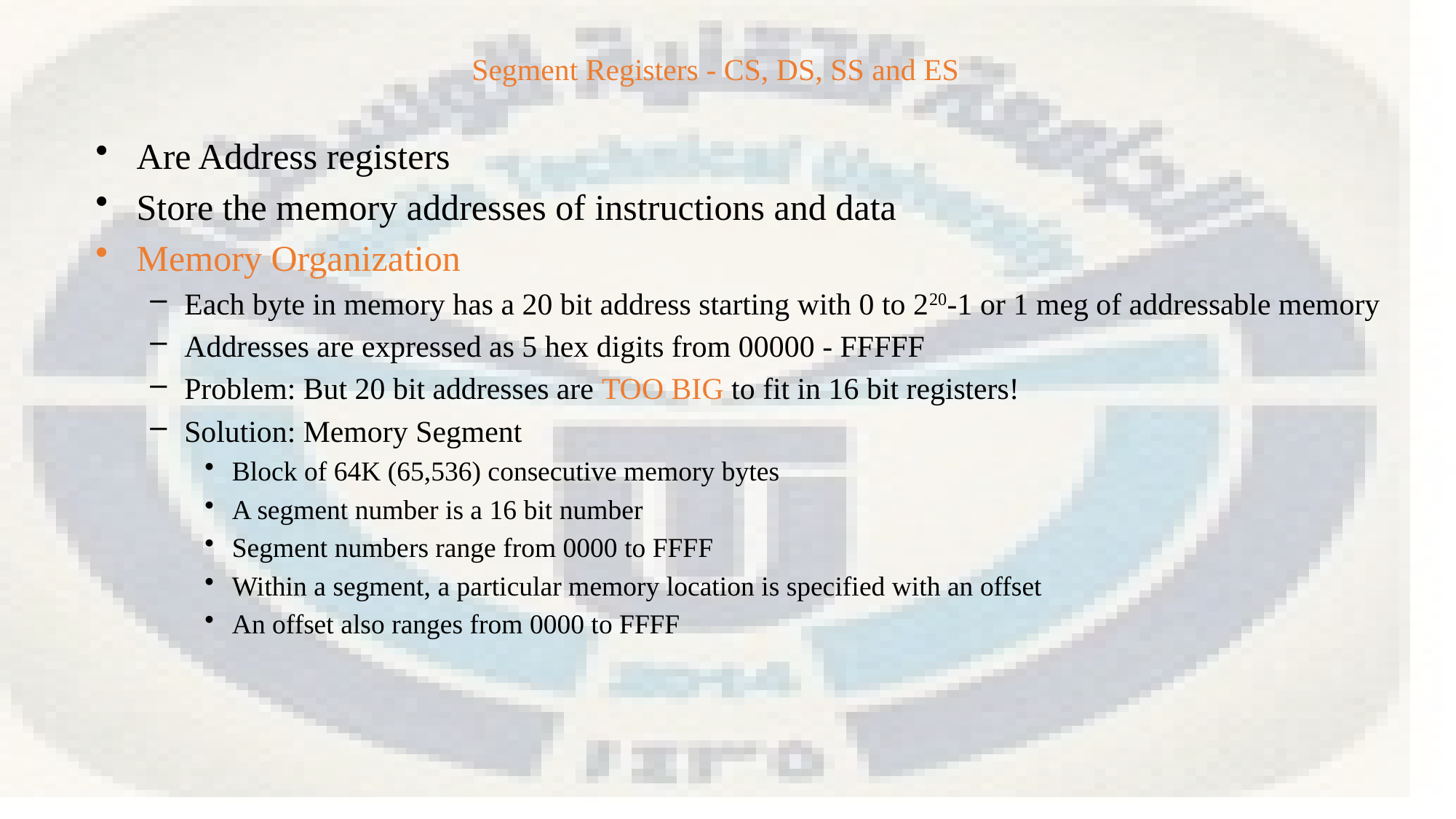

Segment Registers - CS, DS, SS and ES
Are Address registers
Store the memory addresses of instructions and data
Memory Organization
Each byte in memory has a 20 bit address starting with 0 to 220-1 or 1 meg of addressable memory
Addresses are expressed as 5 hex digits from 00000 - FFFFF
Problem: But 20 bit addresses are TOO BIG to fit in 16 bit registers!
Solution: Memory Segment
Block of 64K (65,536) consecutive memory bytes
A segment number is a 16 bit number
Segment numbers range from 0000 to FFFF
Within a segment, a particular memory location is specified with an offset
An offset also ranges from 0000 to FFFF